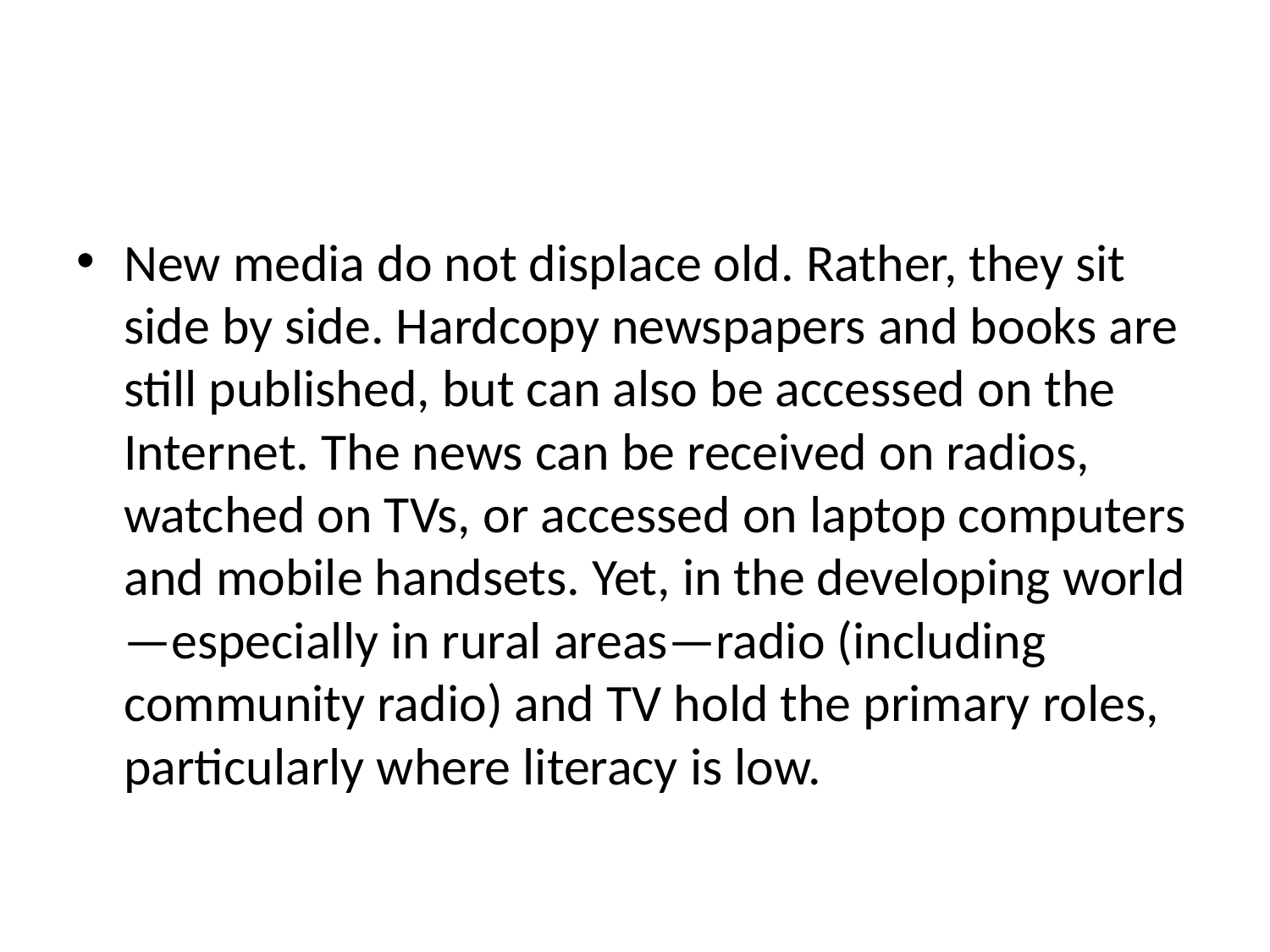

#
New media do not displace old. Rather, they sit side by side. Hardcopy newspapers and books are still published, but can also be accessed on the Internet. The news can be received on radios, watched on TVs, or accessed on laptop computers and mobile handsets. Yet, in the developing world—especially in rural areas—radio (including community radio) and TV hold the primary roles, particularly where literacy is low.